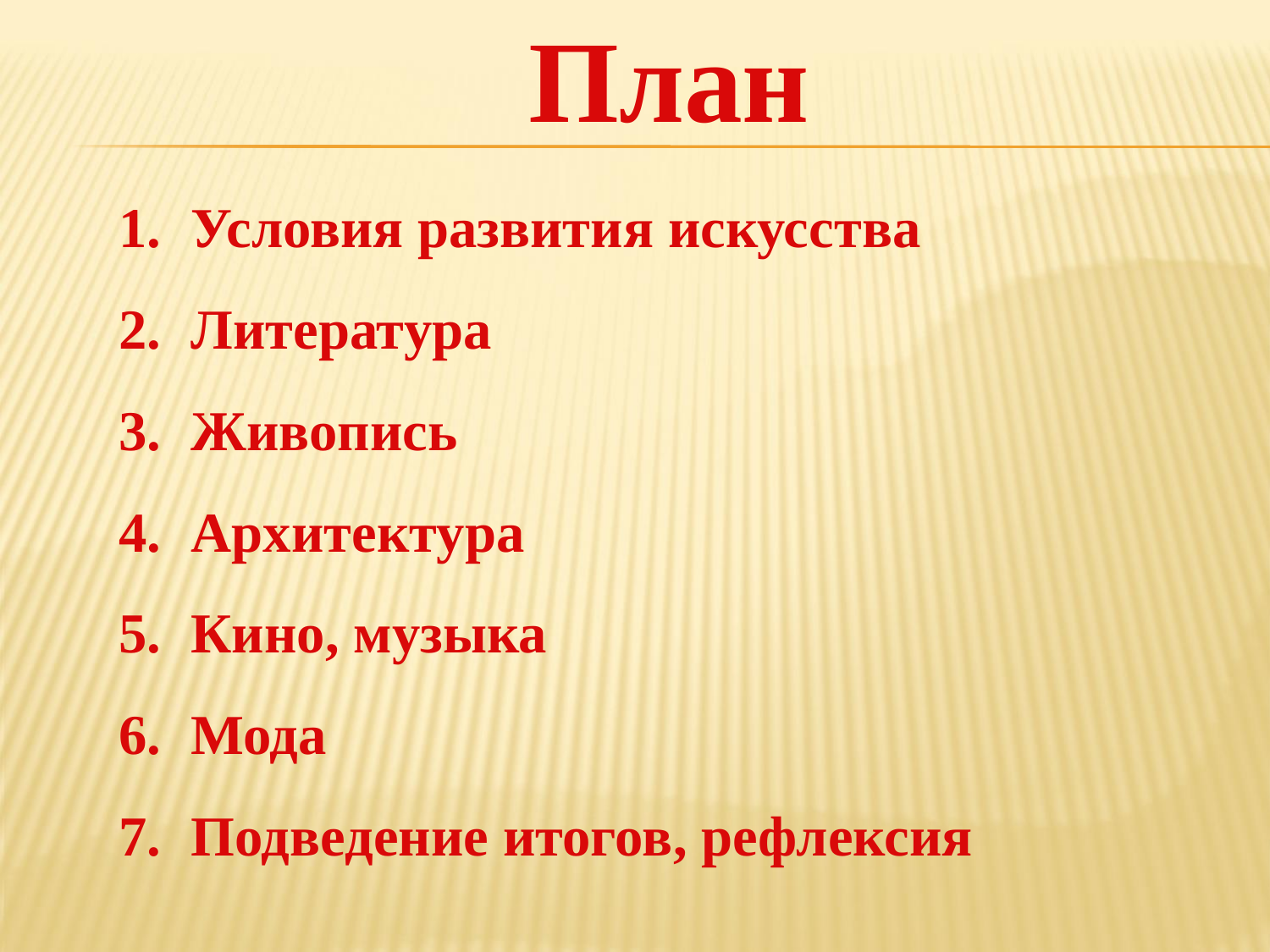

План
Условия развития искусства
Литература
Живопись
Архитектура
Кино, музыка
Мода
Подведение итогов, рефлексия